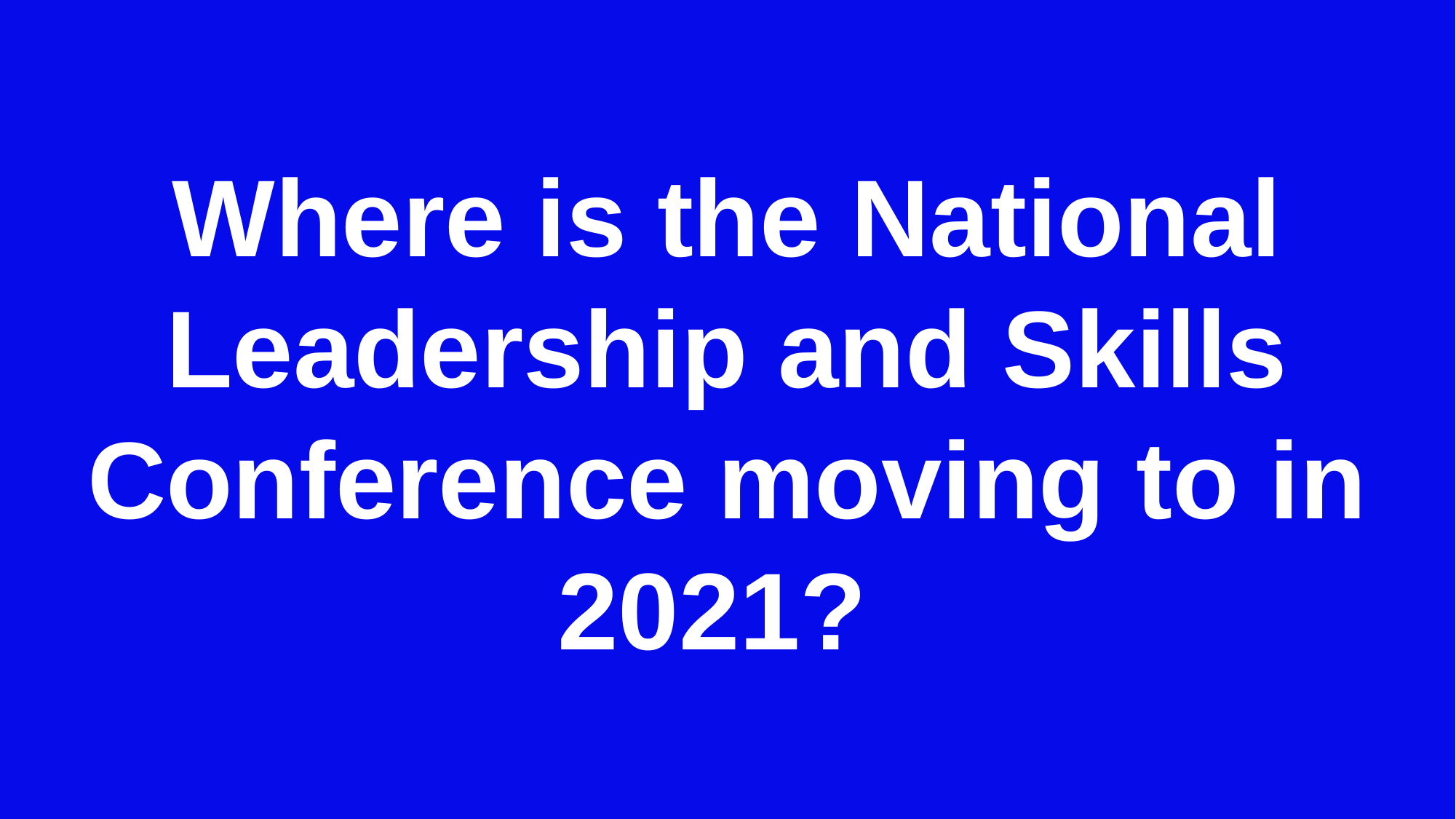

Where is the National Leadership and Skills Conference moving to in 2021?